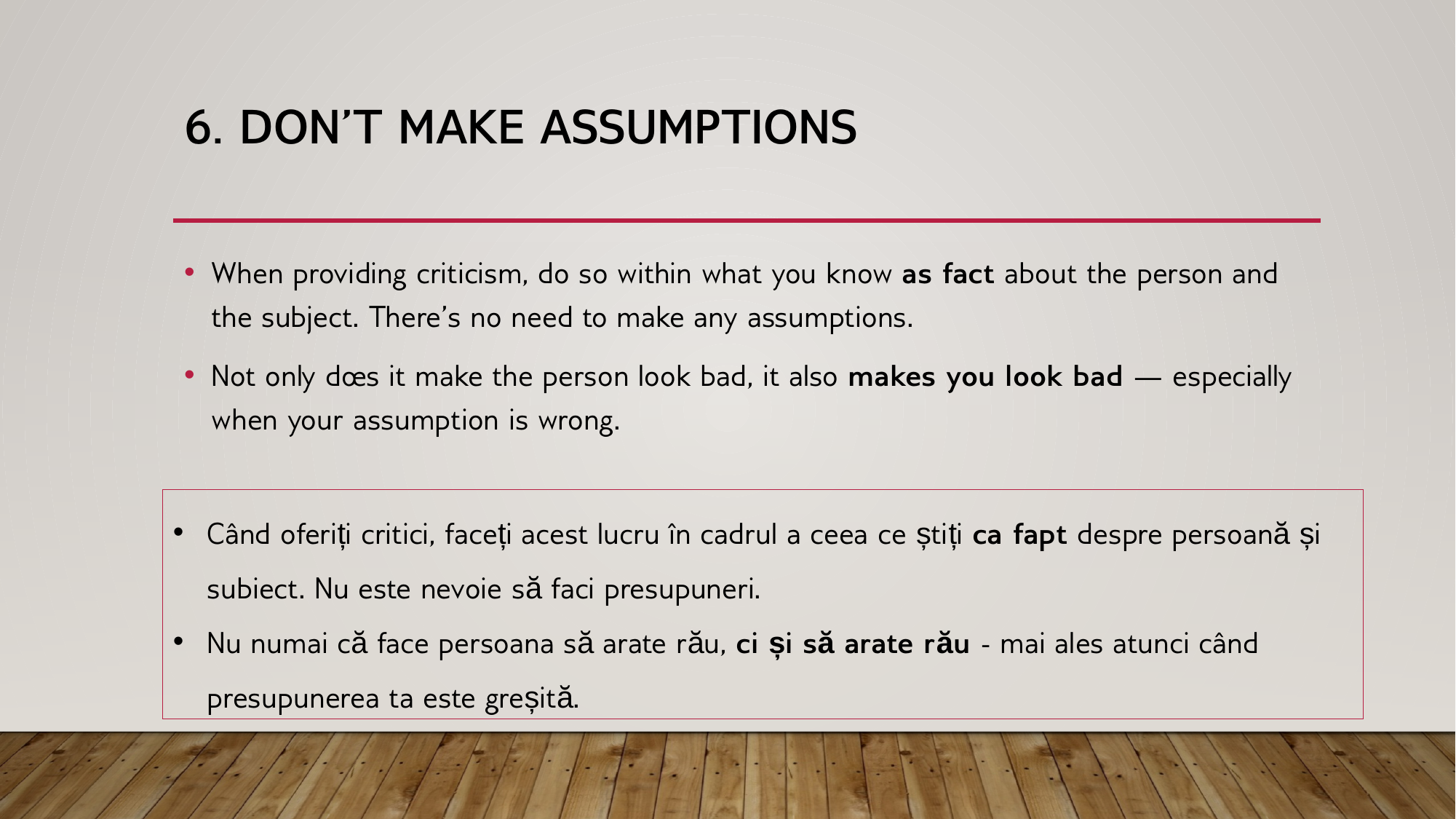

# 6. Don’t make assumptions
When providing criticism, do so within what you know as fact about the person and the subject. There’s no need to make any assumptions.
Not only does it make the person look bad, it also makes you look bad — especially when your assumption is wrong.

Când oferiți critici, faceți acest lucru în cadrul a ceea ce știți ca fapt despre persoană și subiect. Nu este nevoie să faci presupuneri.
Nu numai că face persoana să arate rău, ci și să arate rău - mai ales atunci când presupunerea ta este greșită.